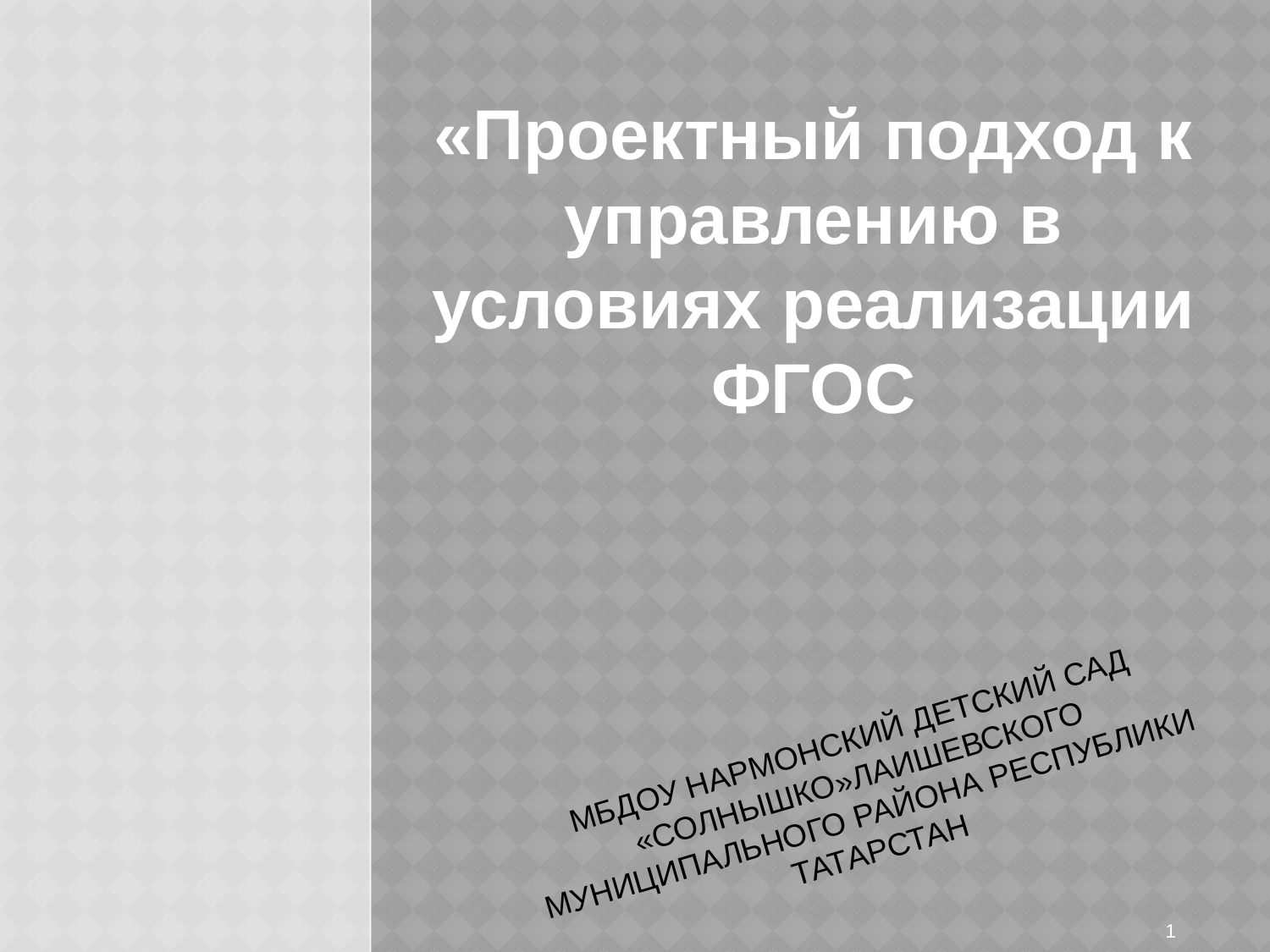

«Проектный подход к управлению в условиях реализации ФГОС
# МБДОУ Нармонский детский сад «Солнышко»Лаишевского муниципального района Республики Татарстан
1